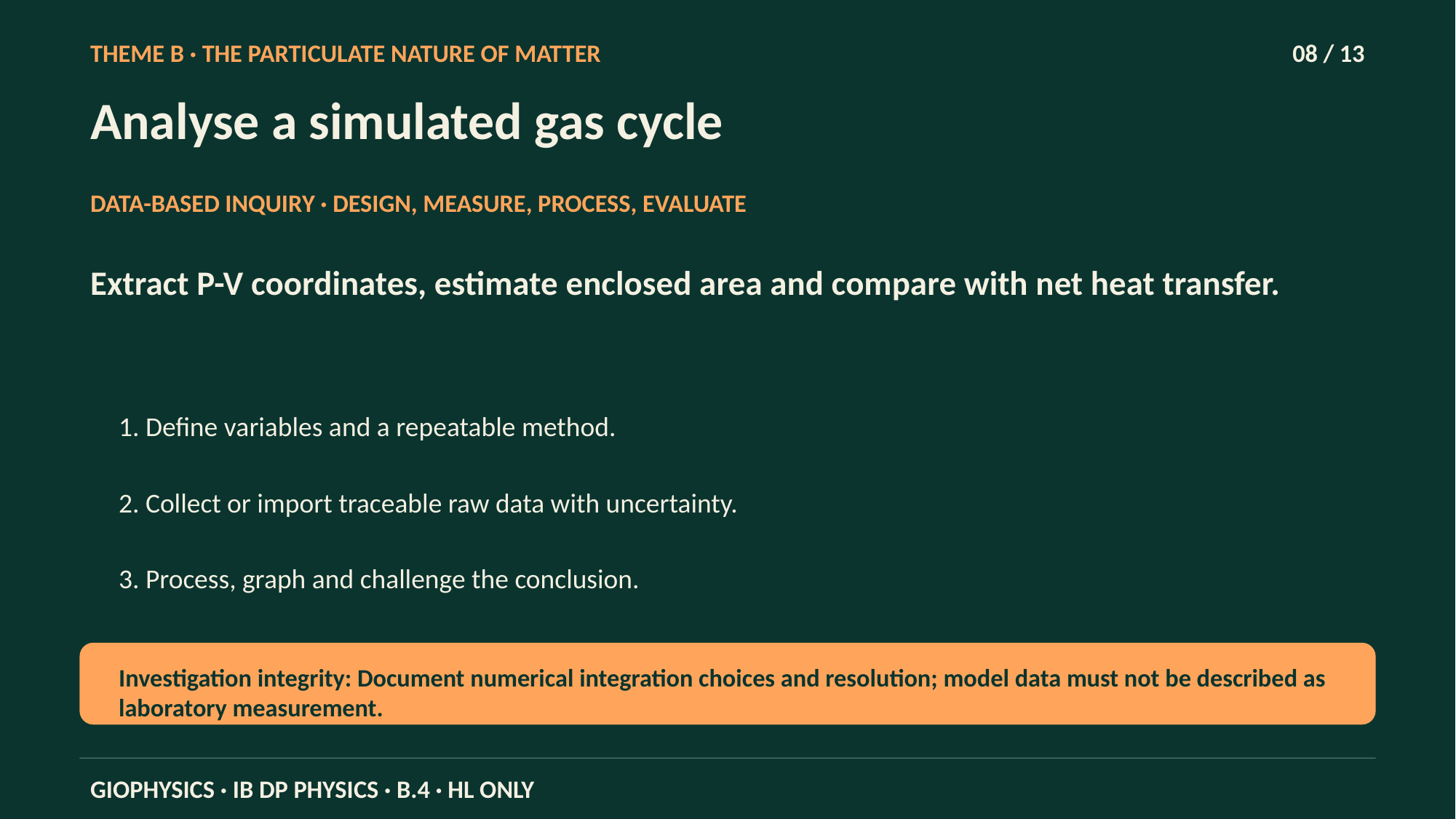

THEME B · THE PARTICULATE NATURE OF MATTER
08 / 13
Analyse a simulated gas cycle
DATA-BASED INQUIRY · DESIGN, MEASURE, PROCESS, EVALUATE
Extract P-V coordinates, estimate enclosed area and compare with net heat transfer.
1. Define variables and a repeatable method.
2. Collect or import traceable raw data with uncertainty.
3. Process, graph and challenge the conclusion.

Investigation integrity: Document numerical integration choices and resolution; model data must not be described as laboratory measurement.

GIOPHYSICS · IB DP PHYSICS · B.4 · HL ONLY